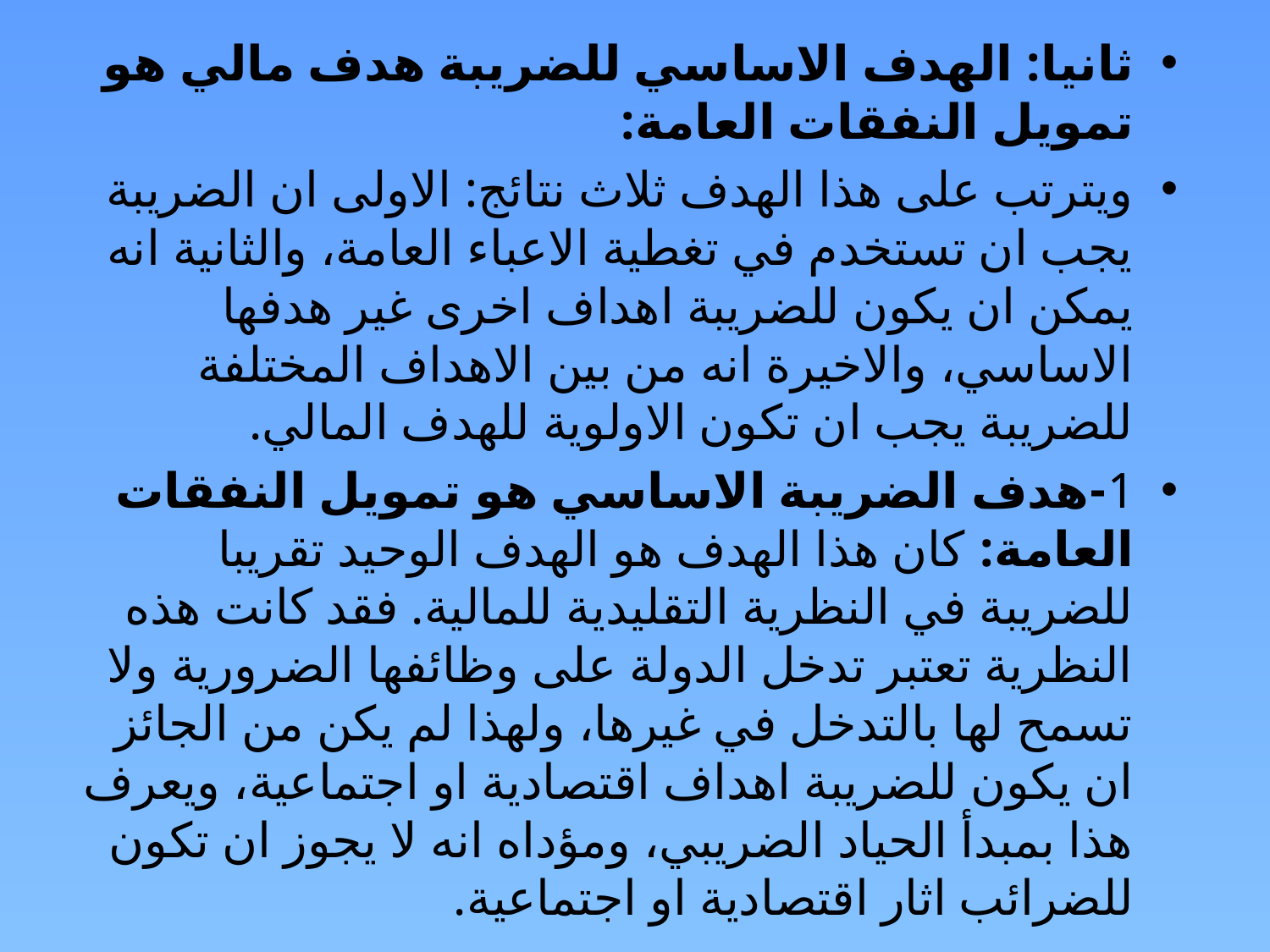

ثانيا: الهدف الاساسي للضريبة هدف مالي هو تمويل النفقات العامة:
ويترتب على هذا الهدف ثلاث نتائج: الاولى ان الضريبة يجب ان تستخدم في تغطية الاعباء العامة، والثانية انه يمكن ان يكون للضريبة اهداف اخرى غير هدفها الاساسي، والاخيرة انه من بين الاهداف المختلفة للضريبة يجب ان تكون الاولوية للهدف المالي.
1-هدف الضريبة الاساسي هو تمويل النفقات العامة: كان هذا الهدف هو الهدف الوحيد تقريبا للضريبة في النظرية التقليدية للمالية. فقد كانت هذه النظرية تعتبر تدخل الدولة على وظائفها الضرورية ولا تسمح لها بالتدخل في غيرها، ولهذا لم يكن من الجائز ان يكون للضريبة اهداف اقتصادية او اجتماعية، ويعرف هذا بمبدأ الحياد الضريبي، ومؤداه انه لا يجوز ان تكون للضرائب اثار اقتصادية او اجتماعية.